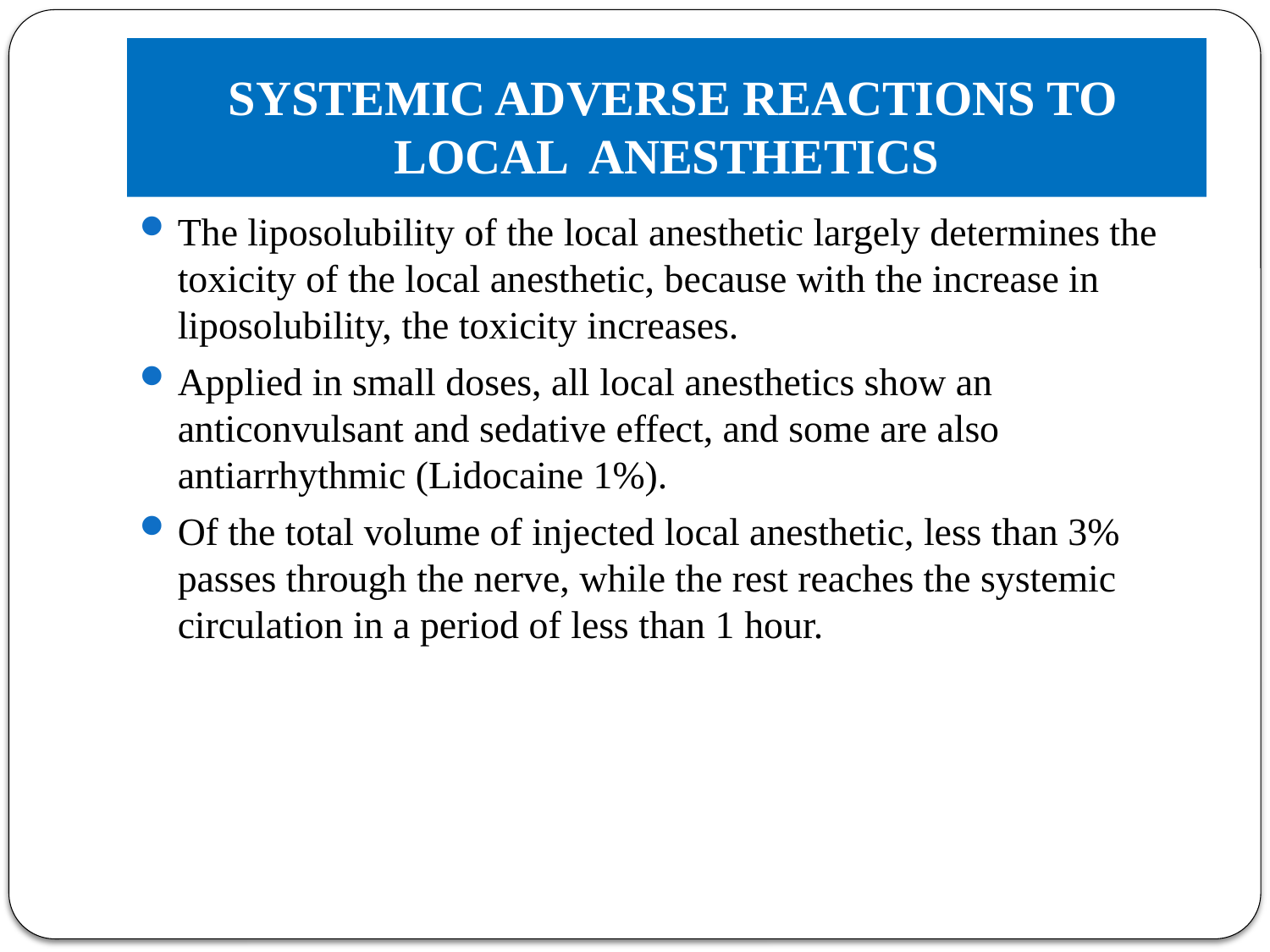

# SYSTEMIC ADVERSE REACTIONS TO LOCAL  ANESTHETICS
The liposolubility of the local anesthetic largely determines the toxicity of the local anesthetic, because with the increase in liposolubility, the toxicity increases.
Applied in small doses, all local anesthetics show an anticonvulsant and sedative effect, and some are also antiarrhythmic (Lidocaine 1%).
Of the total volume of injected local anesthetic, less than 3% passes through the nerve, while the rest reaches the systemic circulation in a period of less than 1 hour.